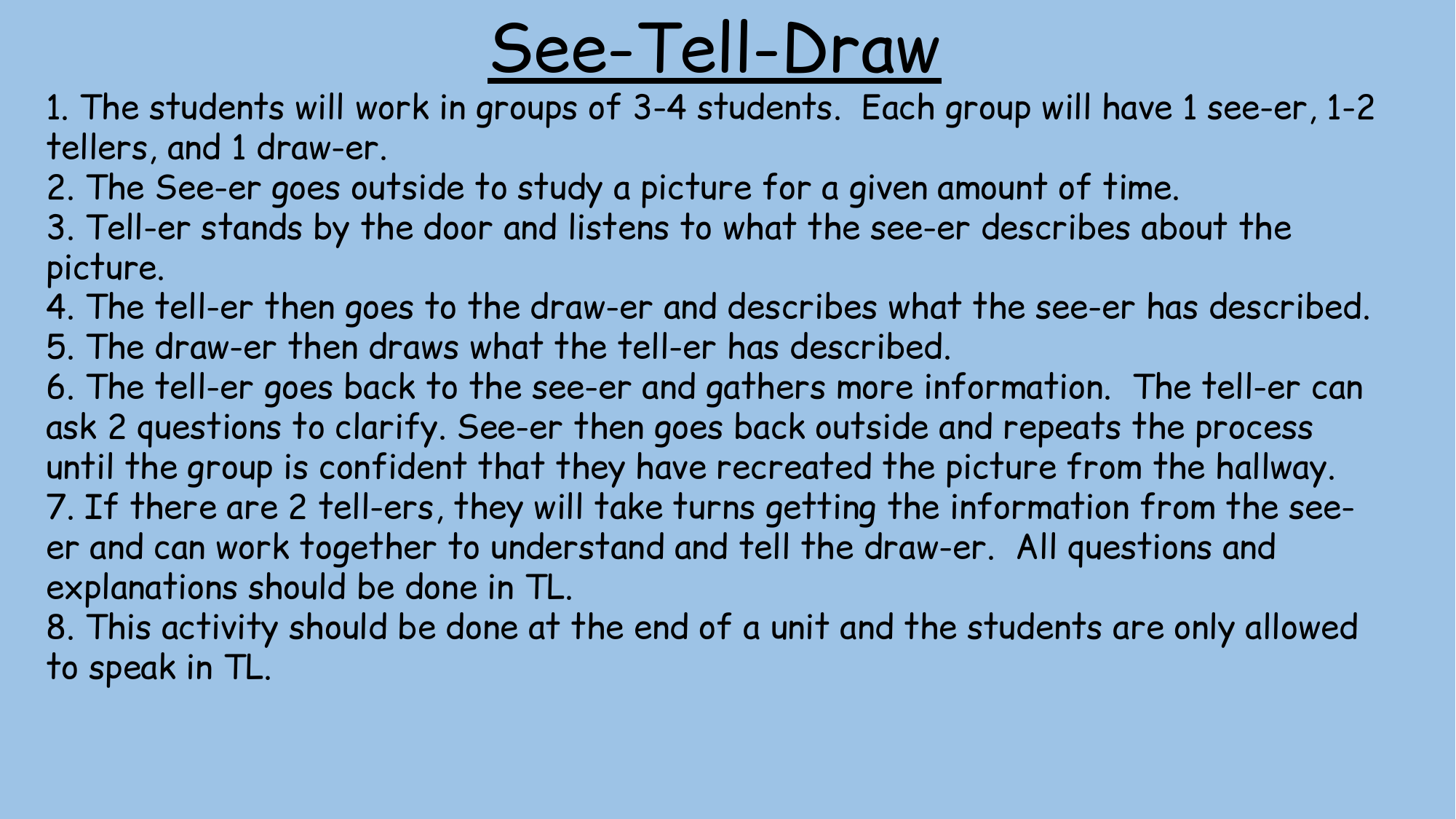

See-Tell-Draw
1. The students will work in groups of 3-4 students.  Each group will have 1 see-er, 1-2 tellers, and 1 draw-er.
2. The See-er goes outside to study a picture for a given amount of time.
3. Tell-er stands by the door and listens to what the see-er describes about the picture.
4. The tell-er then goes to the draw-er and describes what the see-er has described.
5. The draw-er then draws what the tell-er has described.
6. The tell-er goes back to the see-er and gathers more information.  The tell-er can ask 2 questions to clarify. See-er then goes back outside and repeats the process until the group is confident that they have recreated the picture from the hallway.
7. If there are 2 tell-ers, they will take turns getting the information from the see-er and can work together to understand and tell the draw-er.  All questions and explanations should be done in TL.
8. This activity should be done at the end of a unit and the students are only allowed to speak in TL.